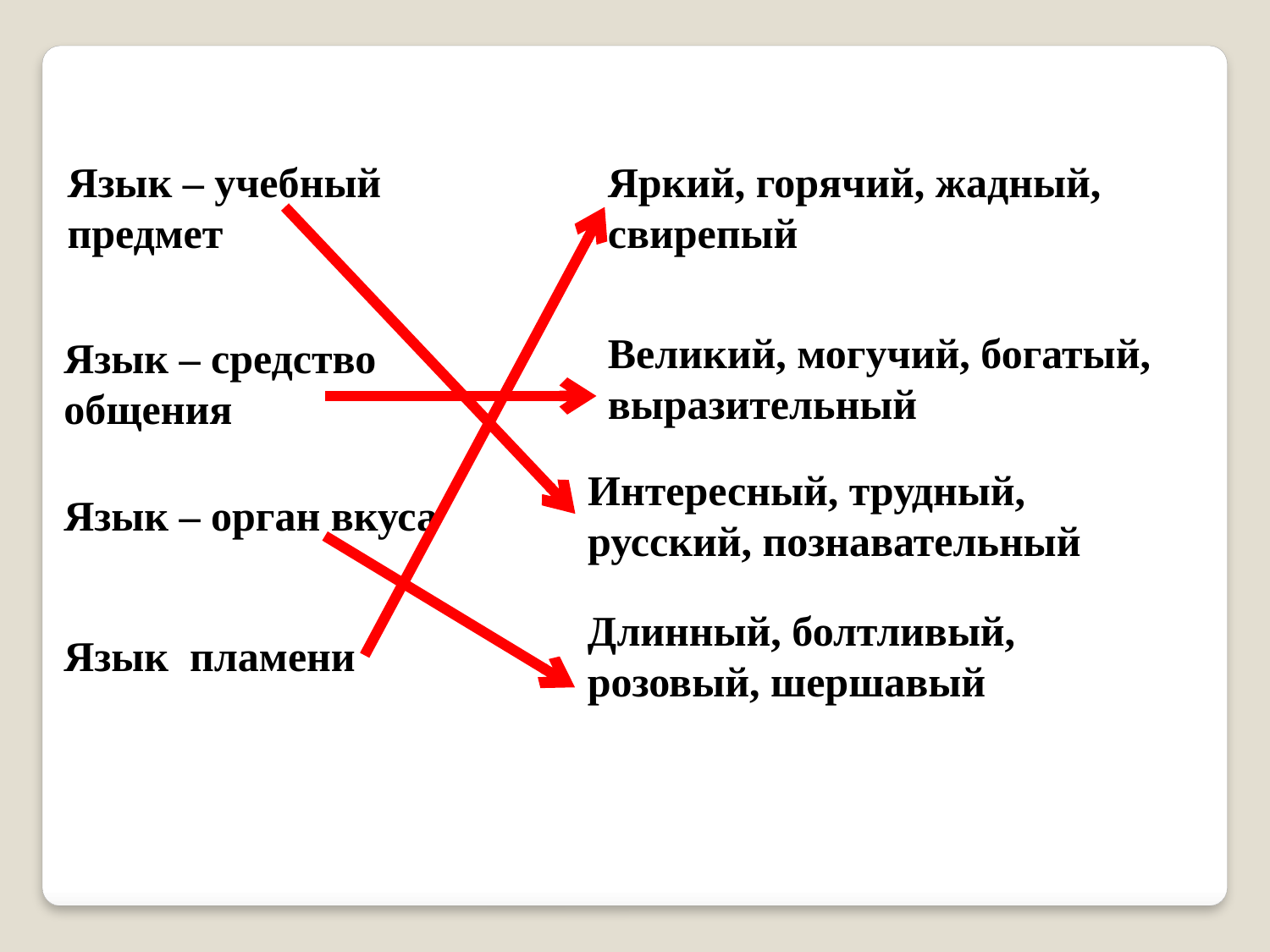

Язык – учебный предмет
Яркий, горячий, жадный, свирепый
Великий, могучий, богатый, выразительный
Язык – средство общения
Интересный, трудный, русский, познавательный
Язык – орган вкуса
Длинный, болтливый, розовый, шершавый
Язык  пламени